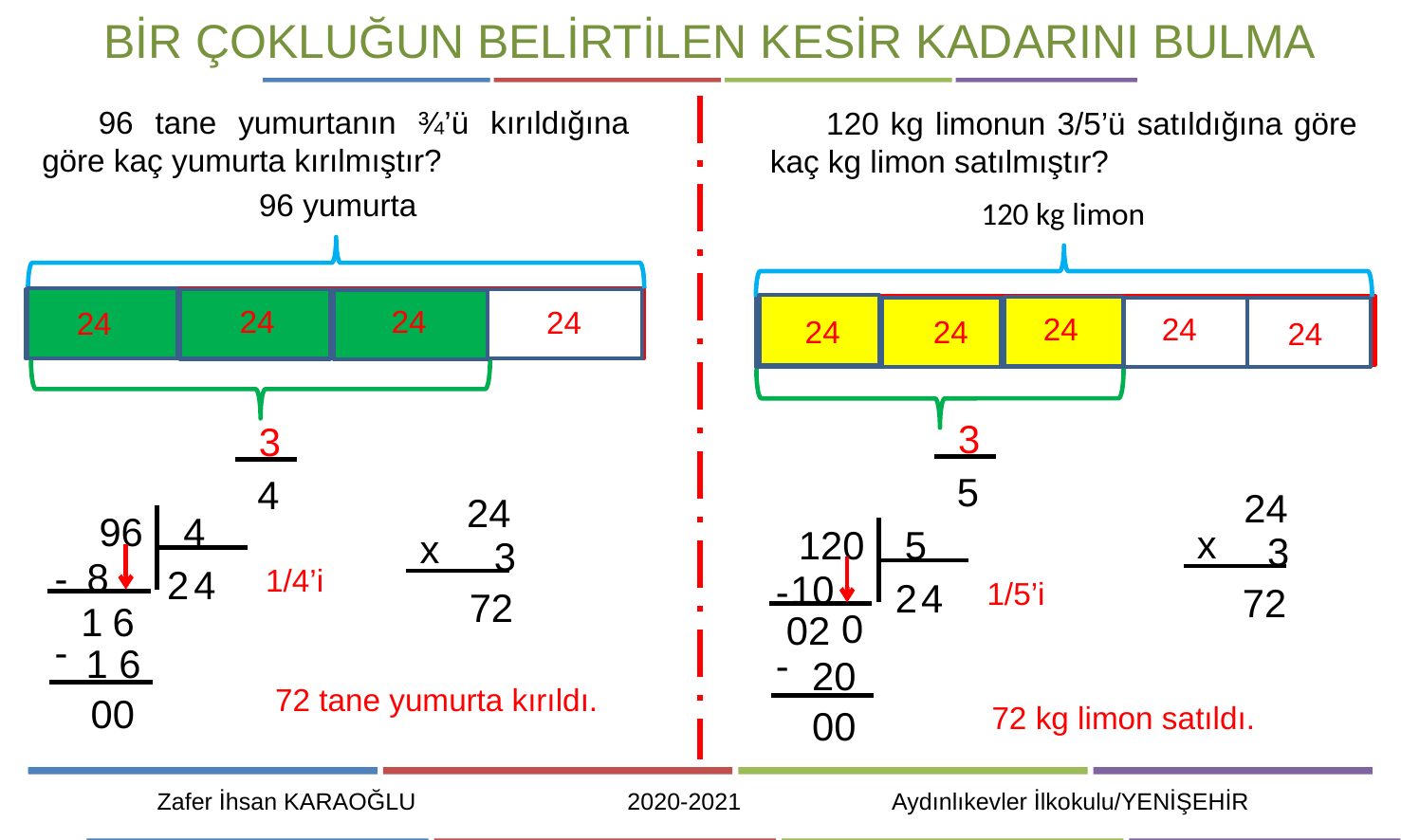

BİR ÇOKLUĞUN BELİRTİLEN KESİR KADARINI BULMA

	96 tane yumurtanın ¾’ü kırıldığına göre kaç yumurta kırılmıştır?
	120 kg limonun 3/5’ü satıldığına göre kaç kg limon satılmıştır?

96 yumurta
120 kg limon

24
24
24

24

24
24
24
24
24
3
5
3
4
24
24
96
4
x
120
5
x
3
3
8
-
4
2
1/4’i
10
-
2
4
1/5’i
72
72
1
6
0
02
-
1 6
-
20
72 tane yumurta kırıldı.
00
72 kg limon satıldı.
00

Zafer İhsan KARAOĞLU                                2020-2021                       Aydınlıkevler İlkokulu/YENİŞEHİR